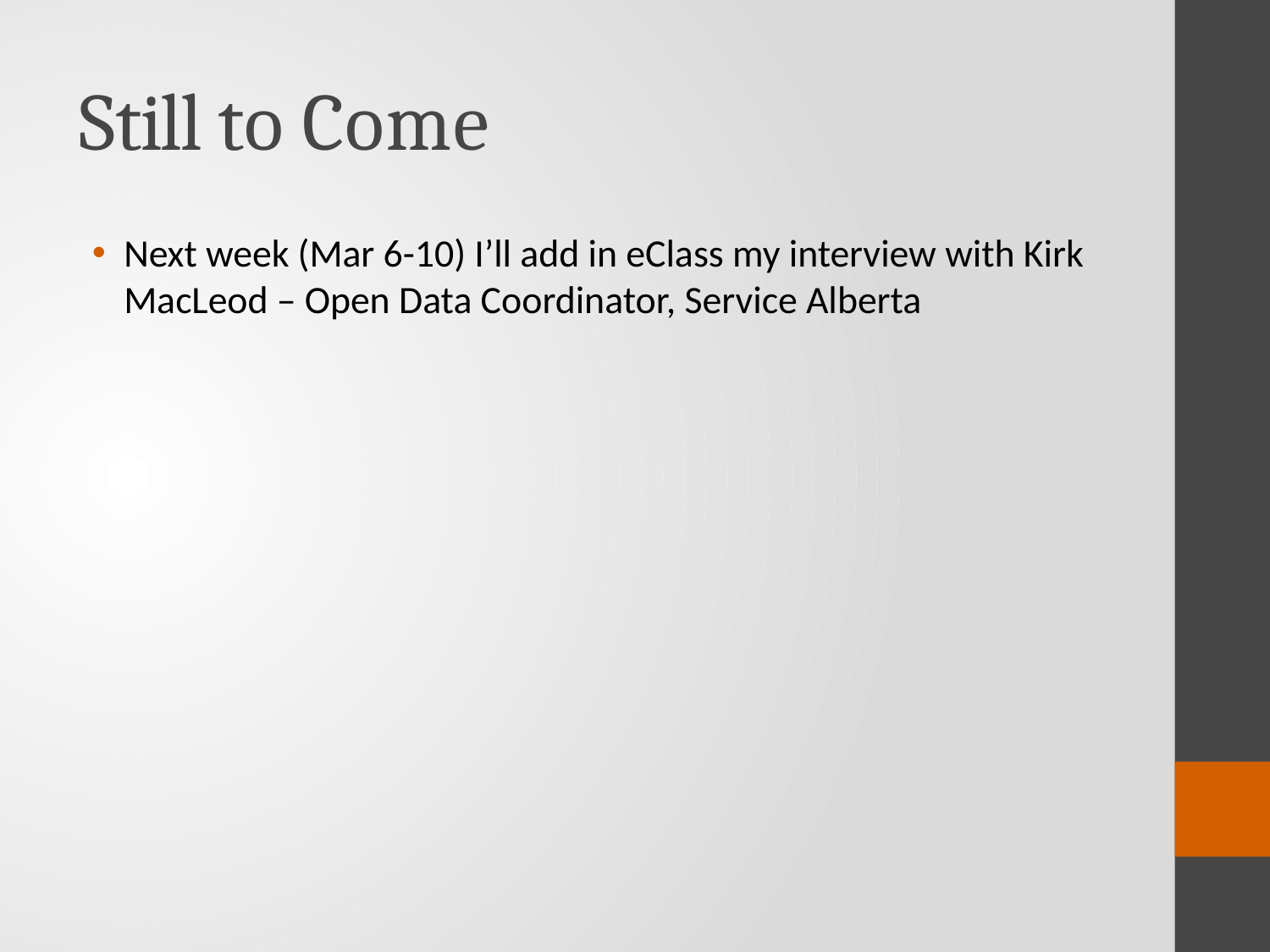

# Still to Come
Next week (Mar 6-10) I’ll add in eClass my interview with Kirk MacLeod – Open Data Coordinator, Service Alberta